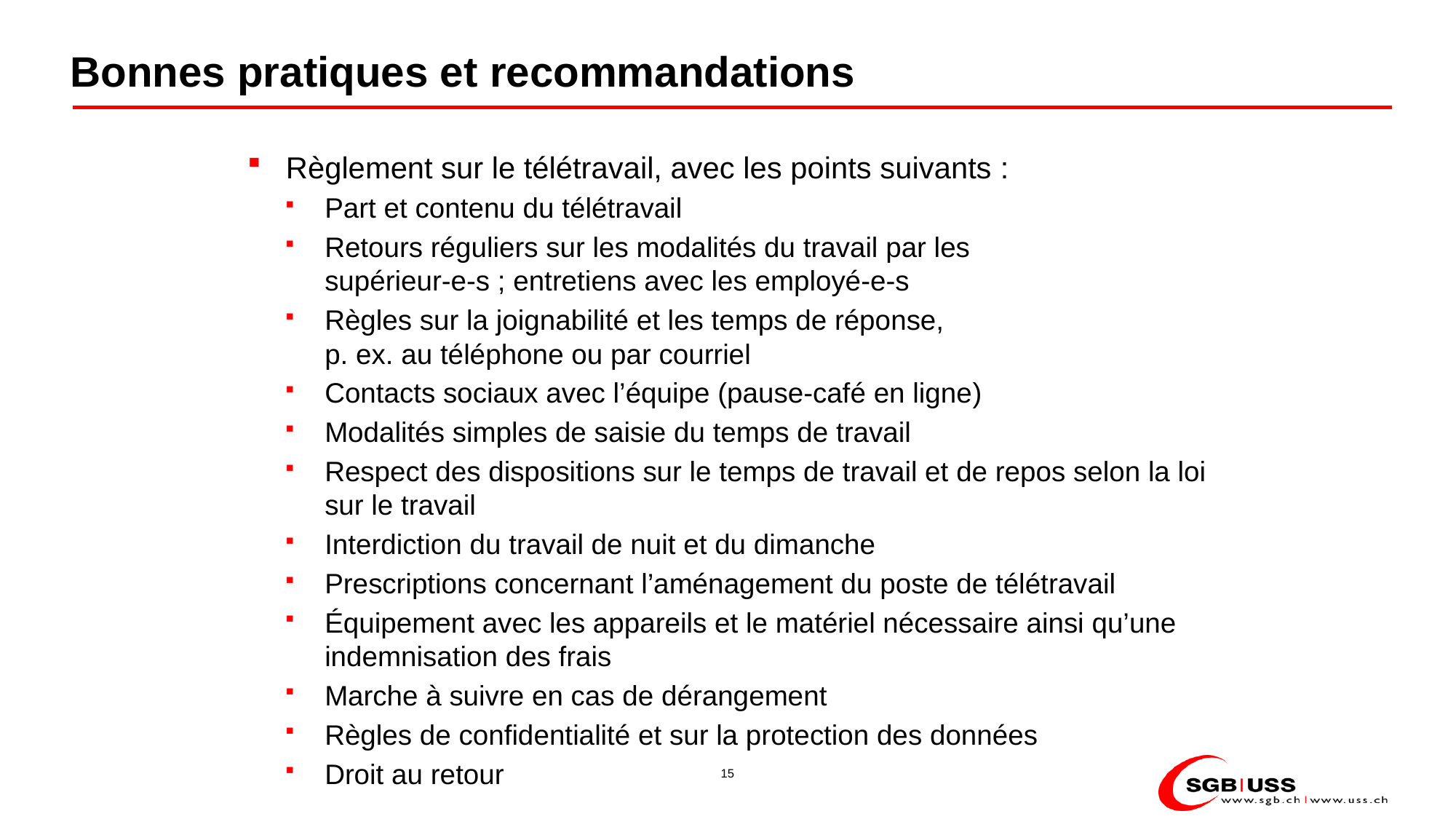

# Bonnes pratiques et recommandations
Règlement sur le télétravail, avec les points suivants :
Part et contenu du télétravail
Retours réguliers sur les modalités du travail par les
supérieur-e-s ; entretiens avec les employé-e-s
Règles sur la joignabilité et les temps de réponse,
p. ex. au téléphone ou par courriel
Contacts sociaux avec l’équipe (pause-café en ligne)
Modalités simples de saisie du temps de travail
Respect des dispositions sur le temps de travail et de repos selon la loi sur le travail
Interdiction du travail de nuit et du dimanche
Prescriptions concernant l’aménagement du poste de télétravail
Équipement avec les appareils et le matériel nécessaire ainsi qu’une indemnisation des frais
Marche à suivre en cas de dérangement
Règles de confidentialité et sur la protection des données
Droit au retour

15